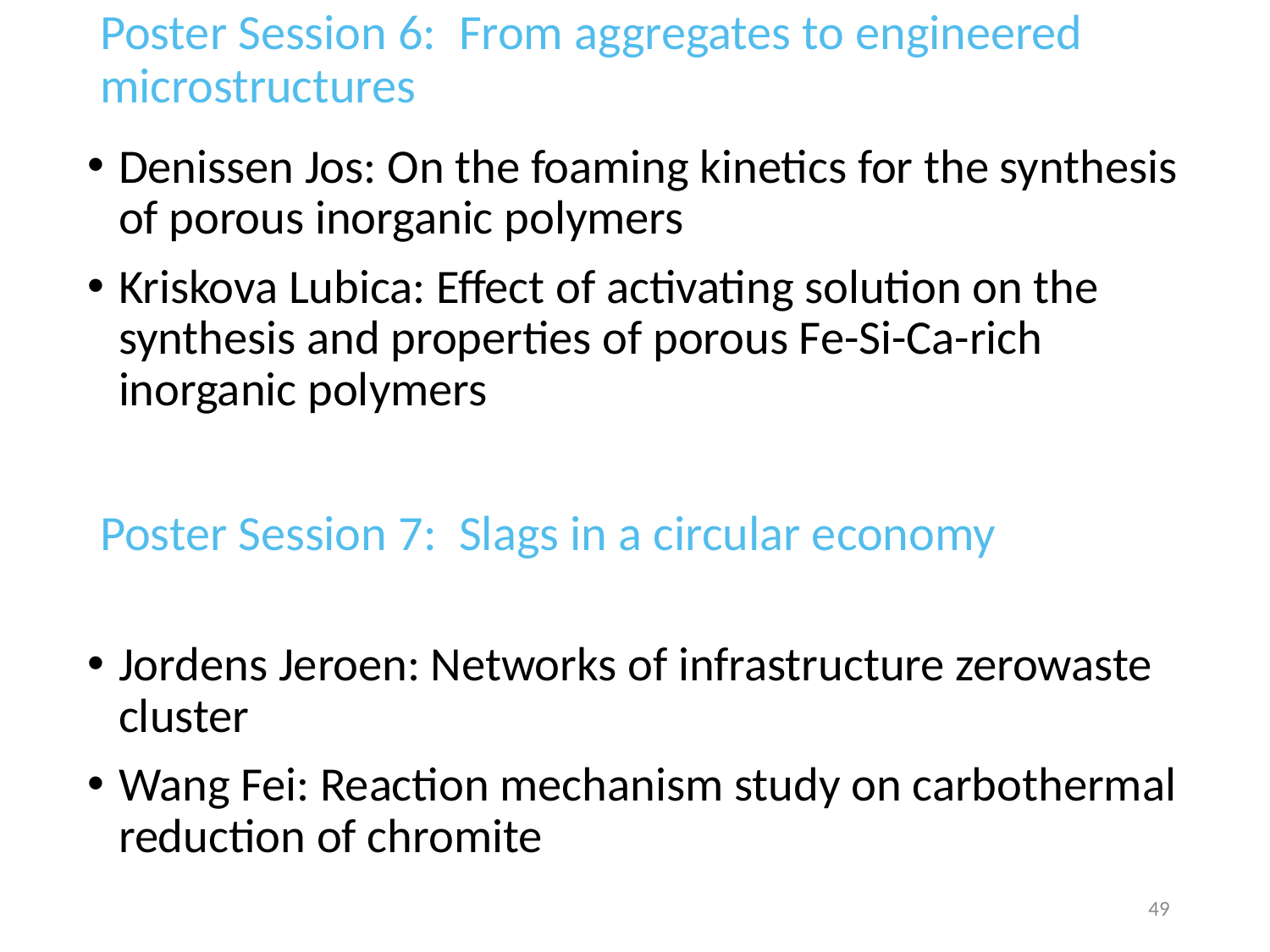

# Poster Session 6:  From aggregates to engineered microstructures
Denissen Jos: On the foaming kinetics for the synthesis of porous inorganic polymers
Kriskova Lubica: Effect of activating solution on the synthesis and properties of porous Fe-Si-Ca-rich inorganic polymers

Jordens Jeroen: Networks of infrastructure zerowaste cluster
Wang Fei: Reaction mechanism study on carbothermal reduction of chromite

Poster Session 7:  Slags in a circular economy
49